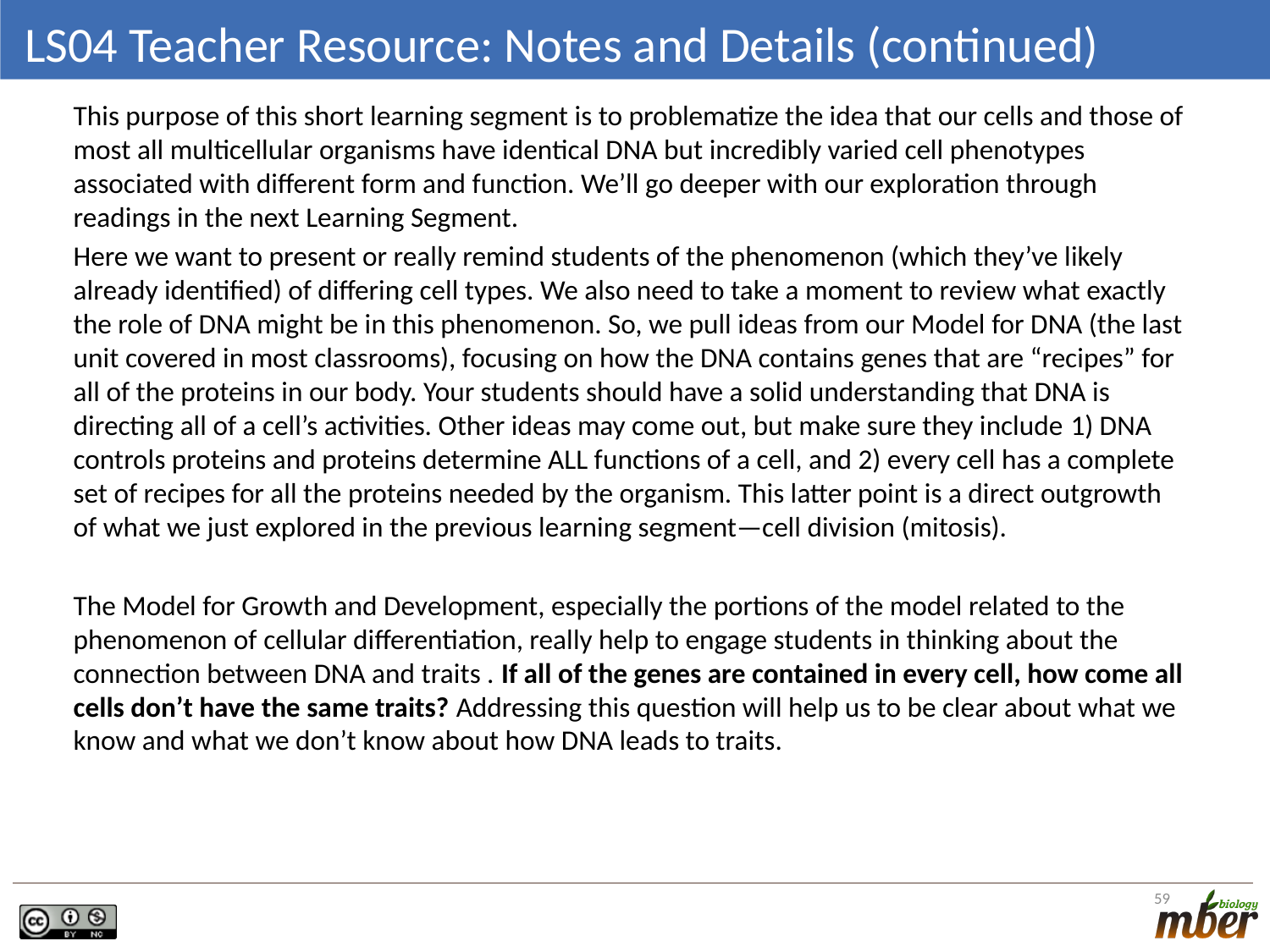

# LS04 Teacher Resource: Notes and Details (continued)
This purpose of this short learning segment is to problematize the idea that our cells and those of most all multicellular organisms have identical DNA but incredibly varied cell phenotypes associated with different form and function. We’ll go deeper with our exploration through readings in the next Learning Segment.
Here we want to present or really remind students of the phenomenon (which they’ve likely already identified) of differing cell types. We also need to take a moment to review what exactly the role of DNA might be in this phenomenon. So, we pull ideas from our Model for DNA (the last unit covered in most classrooms), focusing on how the DNA contains genes that are “recipes” for all of the proteins in our body. Your students should have a solid understanding that DNA is directing all of a cell’s activities. Other ideas may come out, but make sure they include 1) DNA controls proteins and proteins determine ALL functions of a cell, and 2) every cell has a complete set of recipes for all the proteins needed by the organism. This latter point is a direct outgrowth of what we just explored in the previous learning segment—cell division (mitosis).

The Model for Growth and Development, especially the portions of the model related to the phenomenon of cellular differentiation, really help to engage students in thinking about the connection between DNA and traits . If all of the genes are contained in every cell, how come all cells don’t have the same traits? Addressing this question will help us to be clear about what we know and what we don’t know about how DNA leads to traits.

59